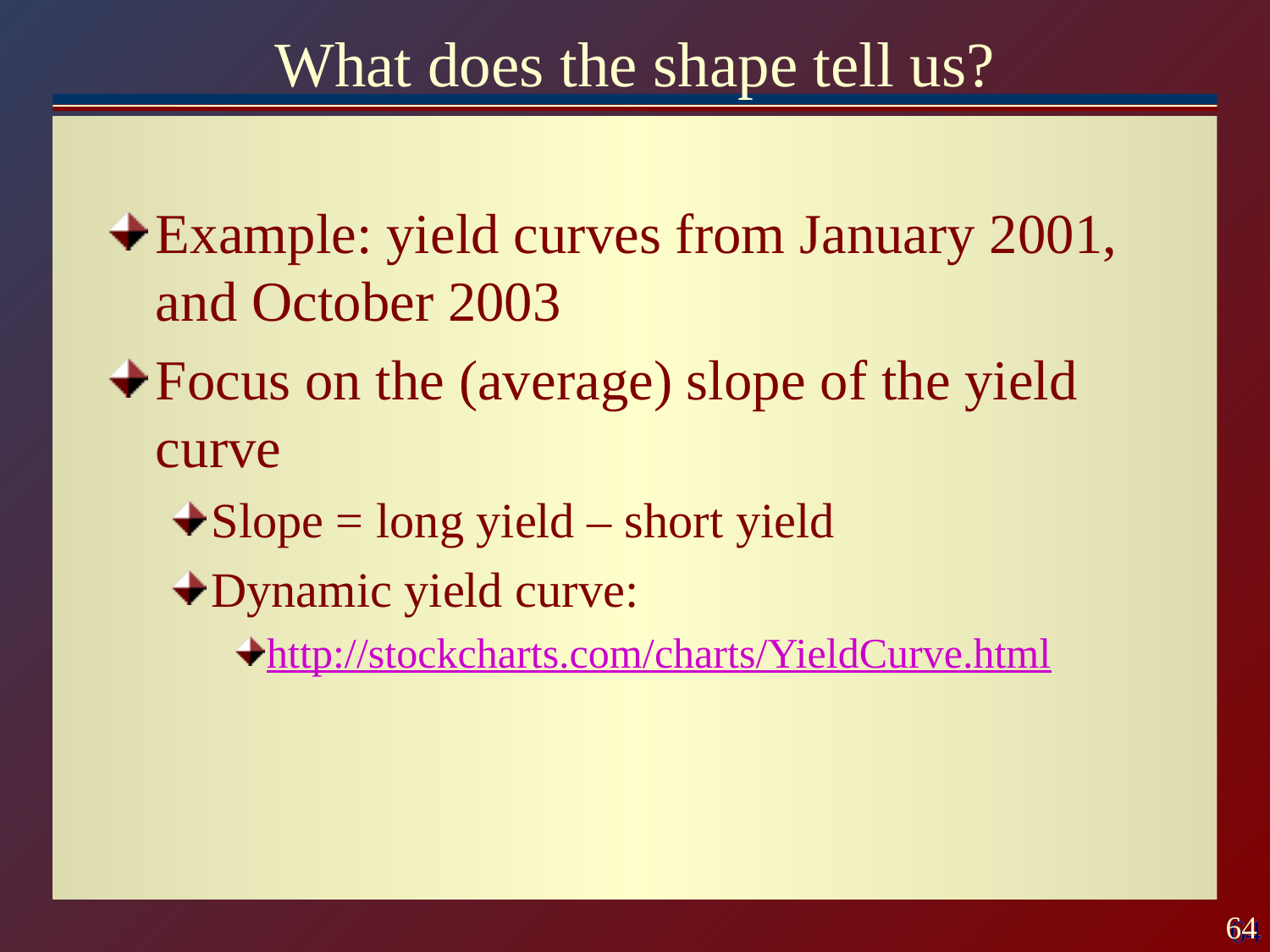

# What does the shape tell us?
Example: yield curves from January 2001, and October 2003
Focus on the (average) slope of the yield curve
Slope = long yield – short yield
Dynamic yield curve:
http://stockcharts.com/charts/YieldCurve.html